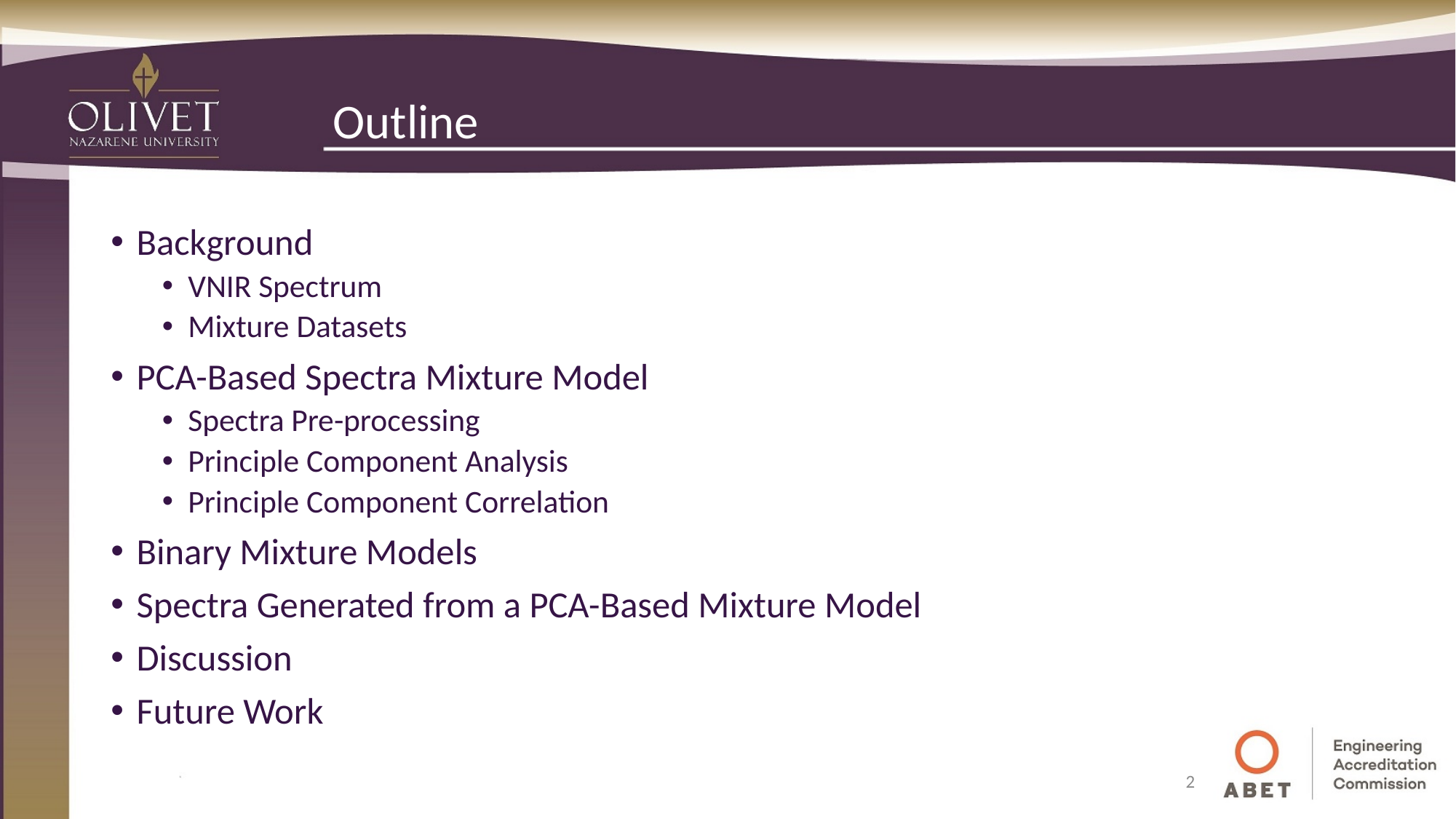

# Outline
Background
VNIR Spectrum
Mixture Datasets
PCA-Based Spectra Mixture Model
Spectra Pre-processing
Principle Component Analysis
Principle Component Correlation
Binary Mixture Models
Spectra Generated from a PCA-Based Mixture Model
Discussion
Future Work
2